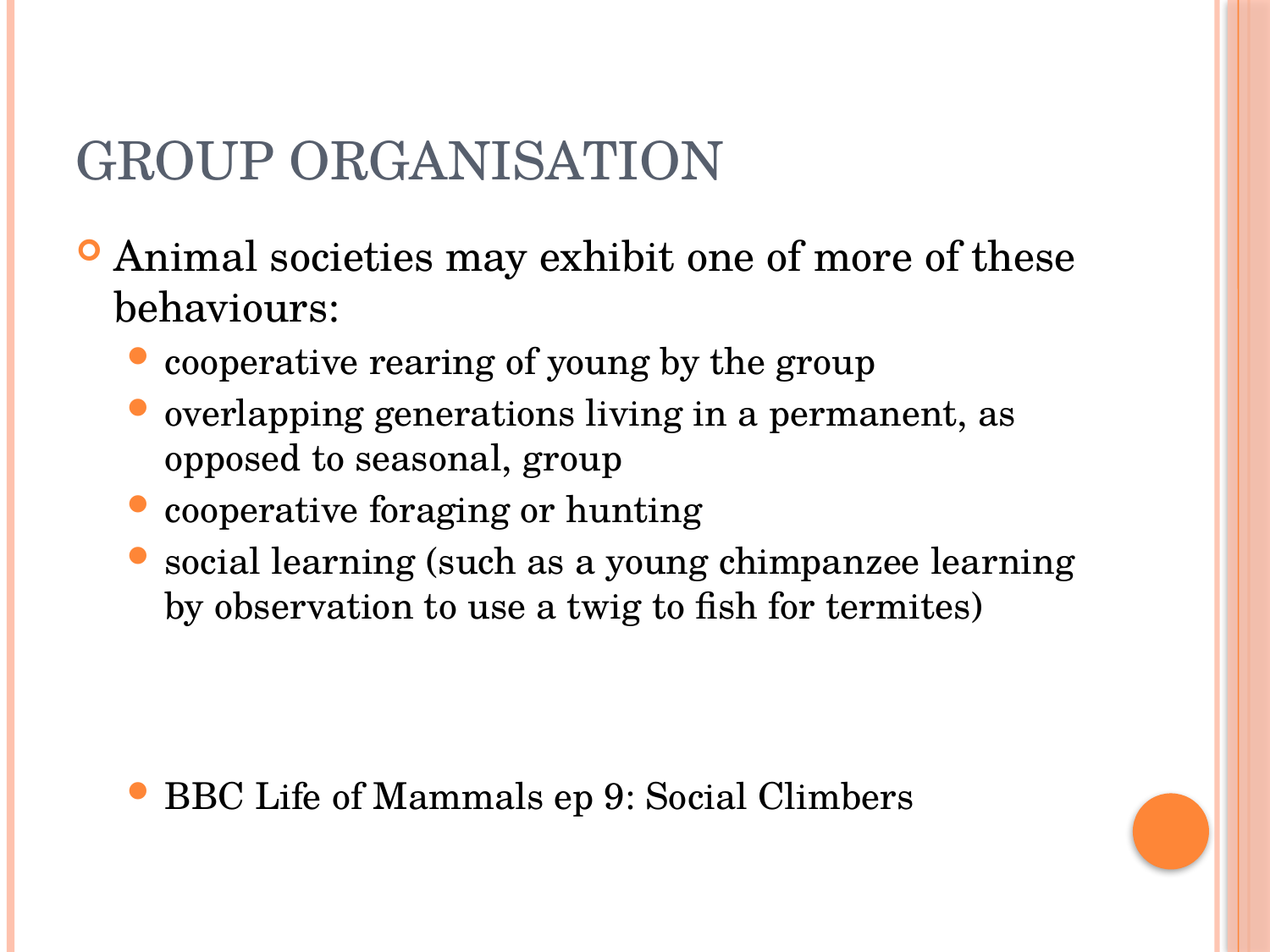

# Group Organisation
Animal societies may exhibit one of more of these behaviours:
cooperative rearing of young by the group
overlapping generations living in a permanent, as opposed to seasonal, group
cooperative foraging or hunting
social learning (such as a young chimpanzee learning by observation to use a twig to fish for termites)

BBC Life of Mammals ep 9: Social Climbers